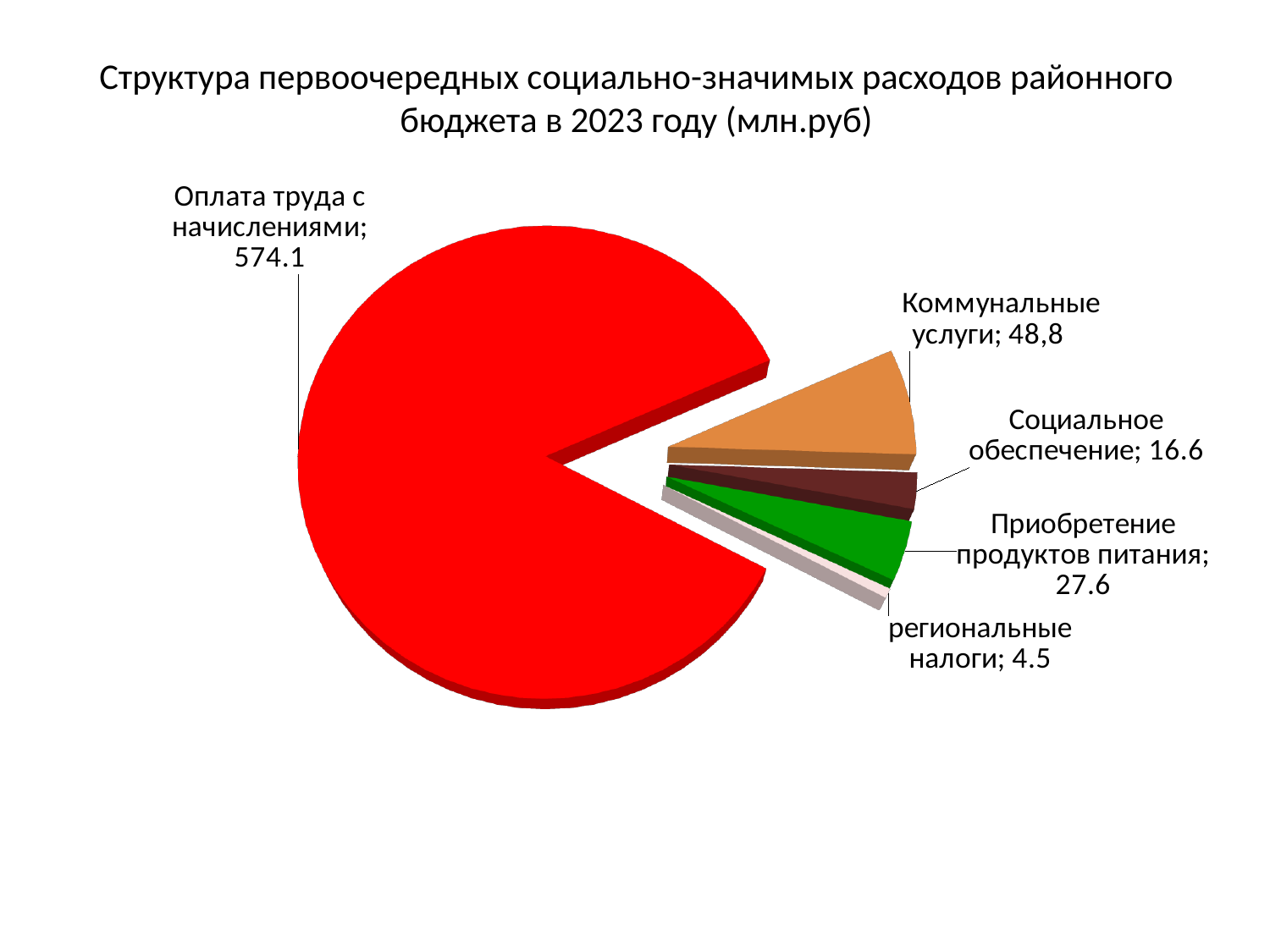

# Структура первоочередных социально-значимых расходов районного бюджета в 2023 году (млн.руб)

[unsupported chart]